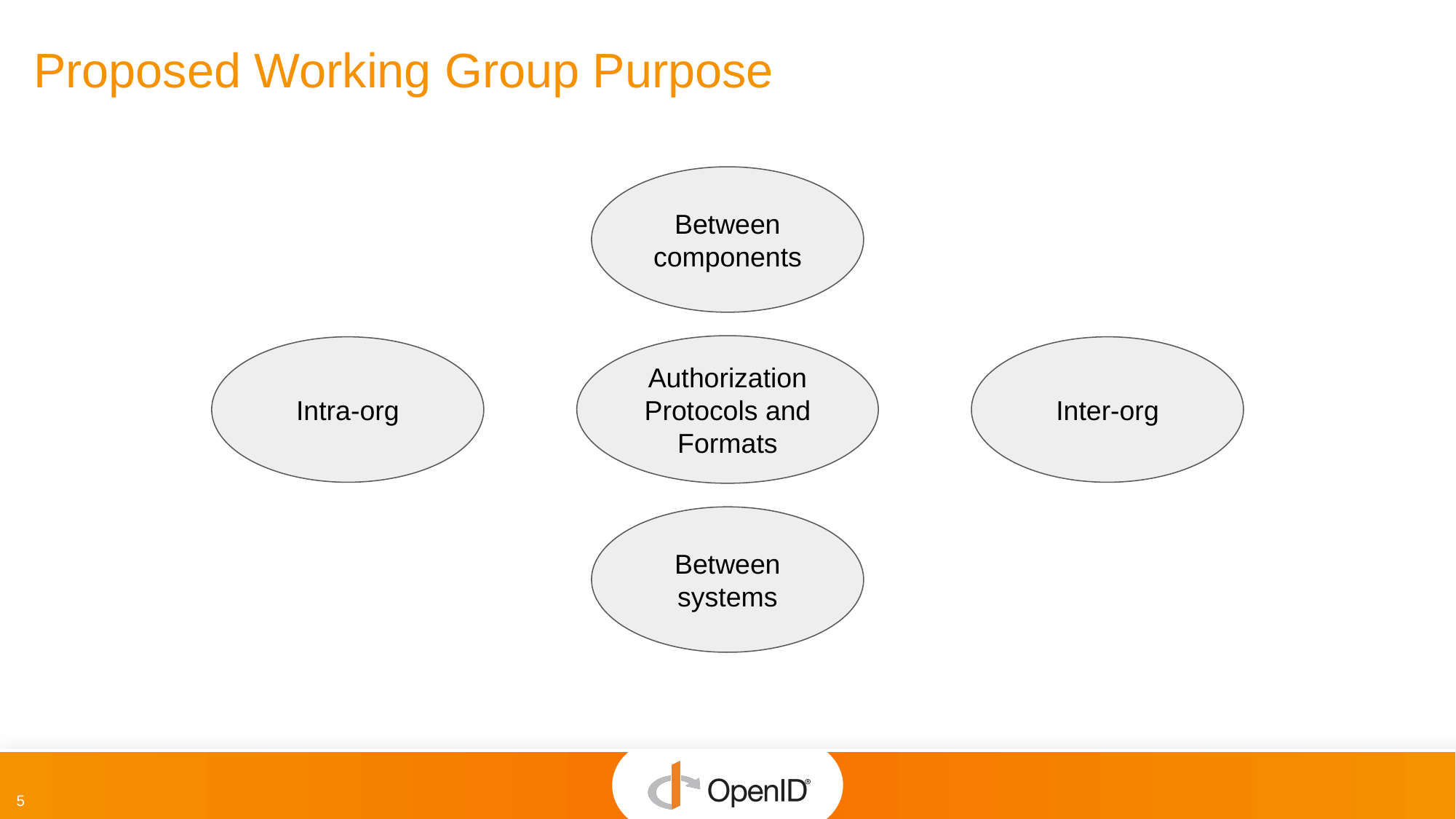

# Proposed Working Group Purpose
Between components
Authorization Protocols and Formats
Intra-org
Inter-org
Between systems